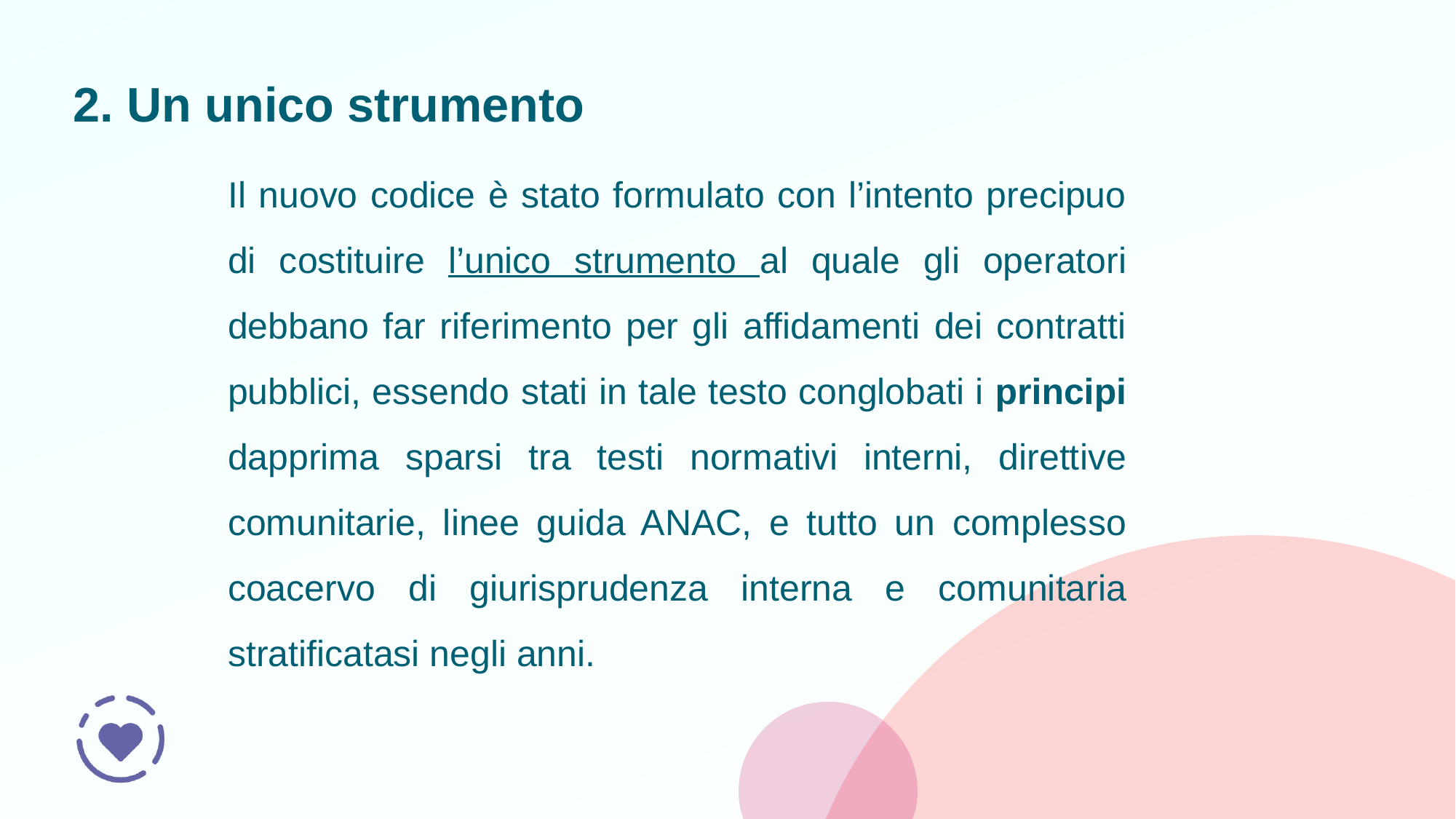

# 2. Un unico strumento
Il nuovo codice è stato formulato con l’intento precipuo di costituire l’unico strumento al quale gli operatori debbano far riferimento per gli affidamenti dei contratti pubblici, essendo stati in tale testo conglobati i principi dapprima sparsi tra testi normativi interni, direttive comunitarie, linee guida ANAC, e tutto un complesso coacervo di giurisprudenza interna e comunitaria stratificatasi negli anni.